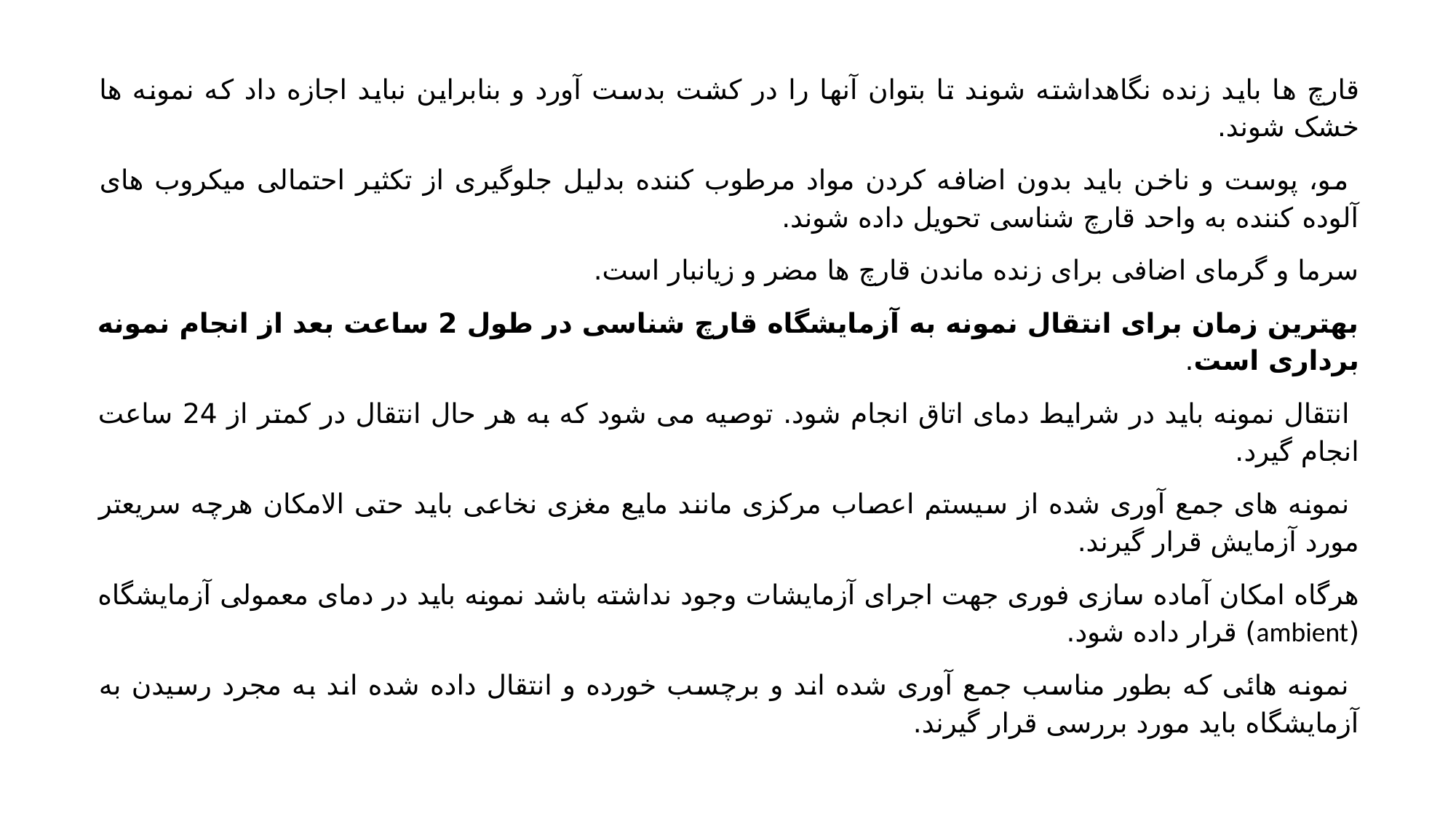

قارچ ها باید زنده نگاهداشته شوند تا بتوان آنها را در کشت بدست آورد و بنابراین نباید اجازه داد که نمونه ها خشک شوند.
 مو، پوست و ناخن باید بدون اضافه کردن مواد مرطوب کننده بدلیل جلوگیری از تکثیر احتمالی میکروب های آلوده کننده به واحد قارچ شناسی تحویل داده شوند.
سرما و گرمای اضافی برای زنده ماندن قارچ ها مضر و زیانبار است.
بهترین زمان برای انتقال نمونه به آزمایشگاه قارچ شناسی در طول 2 ساعت بعد از انجام نمونه برداری است.
 انتقال نمونه باید در شرایط دمای اتاق انجام شود. توصیه می شود که به هر حال انتقال در کمتر از 24 ساعت انجام گیرد.
 نمونه های جمع آوری شده از سیستم اعصاب مرکزی مانند مایع مغزی نخاعی باید حتی الامکان هرچه سریعتر مورد آزمایش قرار گیرند.
هرگاه امکان آماده سازی فوری جهت اجرای آزمایشات وجود نداشته باشد نمونه باید در دمای معمولی آزمایشگاه (ambient) قرار داده شود.
 نمونه هائی که بطور مناسب جمع آوری شده اند و برچسب خورده و انتقال داده شده اند به مجرد رسیدن به آزمایشگاه باید مورد بررسی قرار گیرند.